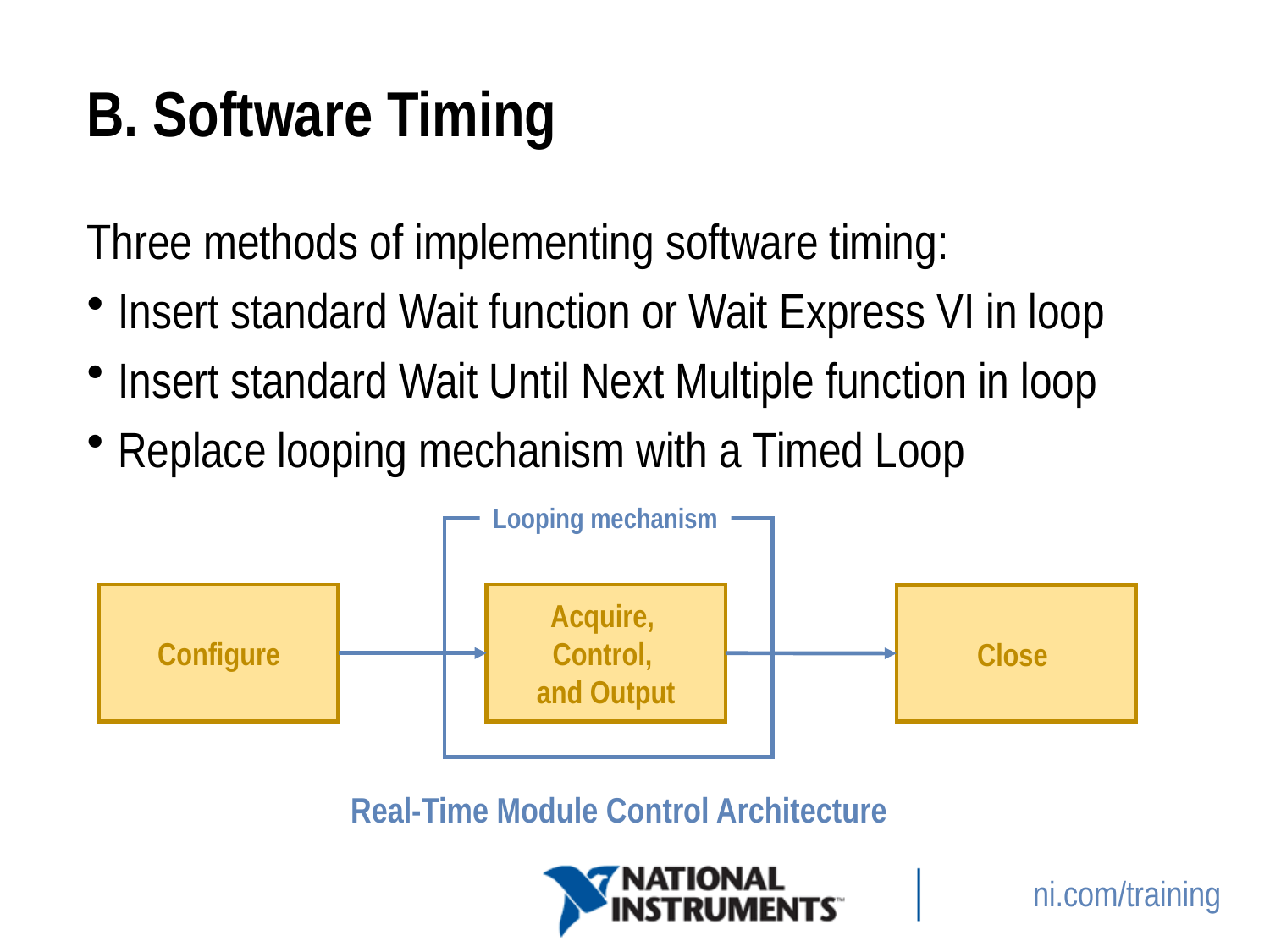

# B. Software Timing
Three methods of implementing software timing:
Insert standard Wait function or Wait Express VI in loop
Insert standard Wait Until Next Multiple function in loop
Replace looping mechanism with a Timed Loop
Looping mechanism

Configure
Acquire,
Control,
and Output
Close
Real-Time Module Control Architecture